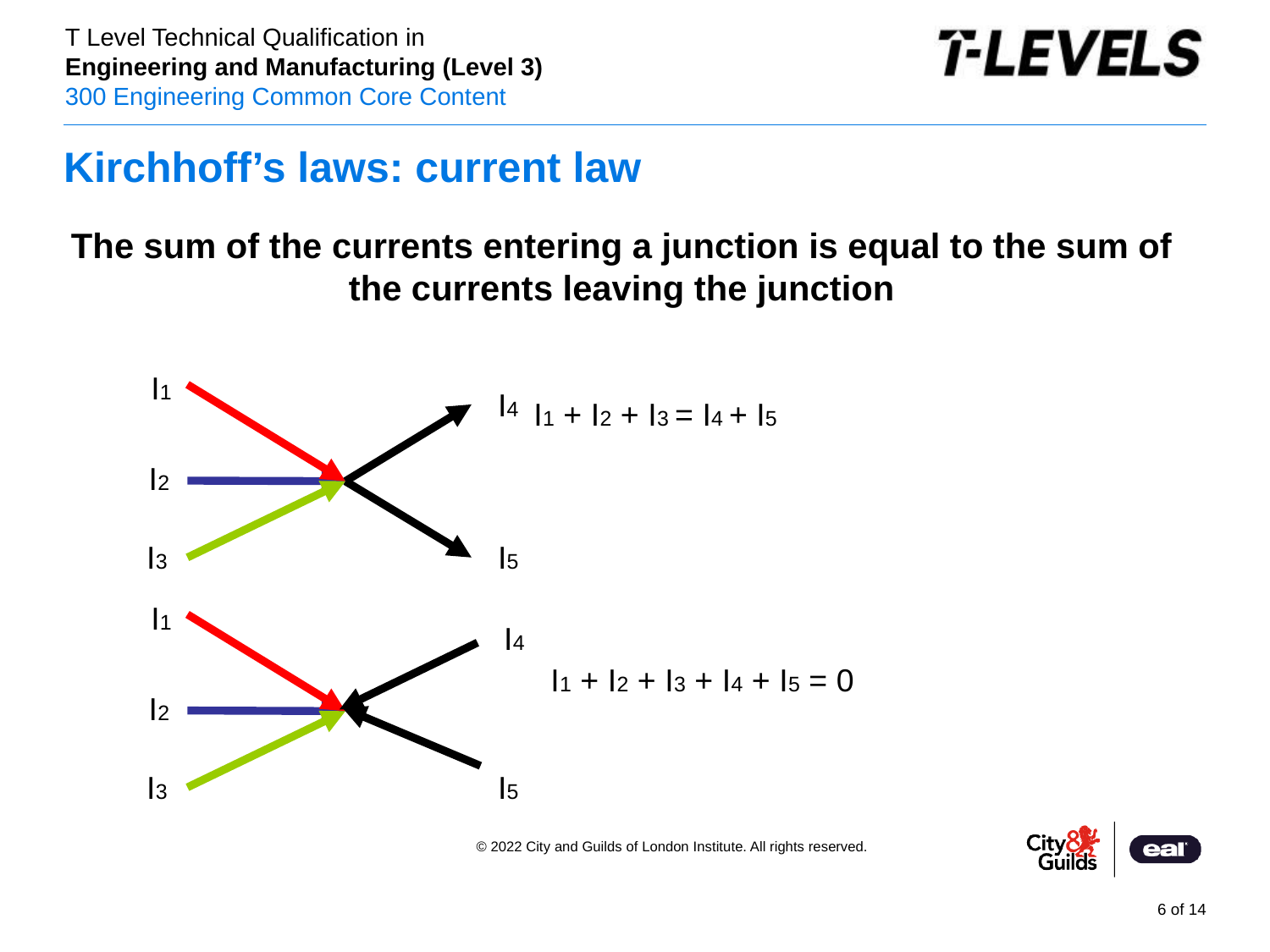

# Kirchhoff’s laws: current law
The sum of the currents entering a junction is equal to the sum of the currents leaving the junction
I1
I4

I1 + I2 + I3 = I4 + I5

I2

I3
I5
I1
I4

I1 + I2 + I3 + I4 + I5 = 0

I2

I3
I5